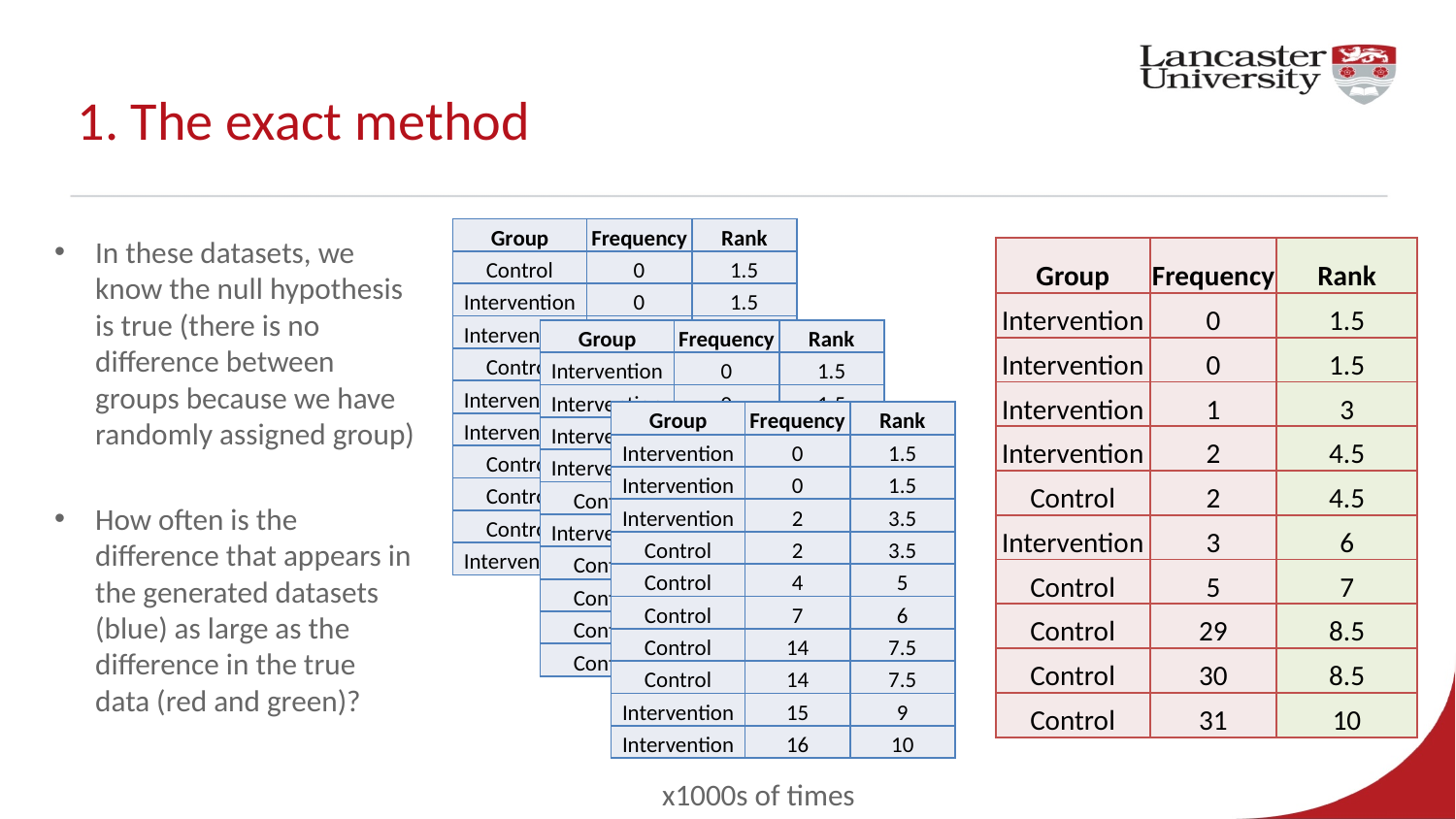

# 1. The exact method
| Group | Frequency | Rank |
| --- | --- | --- |
| Control | 0 | 1.5 |
| Intervention | 0 | 1.5 |
| Intervention | 2 | 3.5 |
| Control | 2 | 3.5 |
| Intervention | 4 | 5 |
| Intervention | 7 | 6 |
| Control | 14 | 7.5 |
| Control | 14 | 7.5 |
| Control | 15 | 9 |
| Intervention | 16 | 10 |
In these datasets, we know the null hypothesis is true (there is no difference between groups because we have randomly assigned group)

How often is the difference that appears in the generated datasets (blue) as large as the difference in the true data (red and green)?

| Group | Frequency | Rank |
| --- | --- | --- |
| Intervention | 0 | 1.5 |
| Intervention | 0 | 1.5 |
| Intervention | 1 | 3 |
| Intervention | 2 | 4.5 |
| Control | 2 | 4.5 |
| Intervention | 3 | 6 |
| Control | 5 | 7 |
| Control | 29 | 8.5 |
| Control | 30 | 8.5 |
| Control | 31 | 10 |
| Group | Frequency | Rank |
| --- | --- | --- |
| Intervention | 0 | 1.5 |
| Intervention | 0 | 1.5 |
| Intervention | 2 | 3.5 |
| Intervention | 2 | 3.5 |
| Control | 4 | 5 |
| Intervention | 7 | 6 |
| Control | 14 | 7.5 |
| Control | 14 | 7.5 |
| Control | 15 | 9 |
| Control | 16 | 10 |
| Group | Frequency | Rank |
| --- | --- | --- |
| Intervention | 0 | 1.5 |
| Intervention | 0 | 1.5 |
| Intervention | 2 | 3.5 |
| Control | 2 | 3.5 |
| Control | 4 | 5 |
| Control | 7 | 6 |
| Control | 14 | 7.5 |
| Control | 14 | 7.5 |
| Intervention | 15 | 9 |
| Intervention | 16 | 10 |
x1000s of times